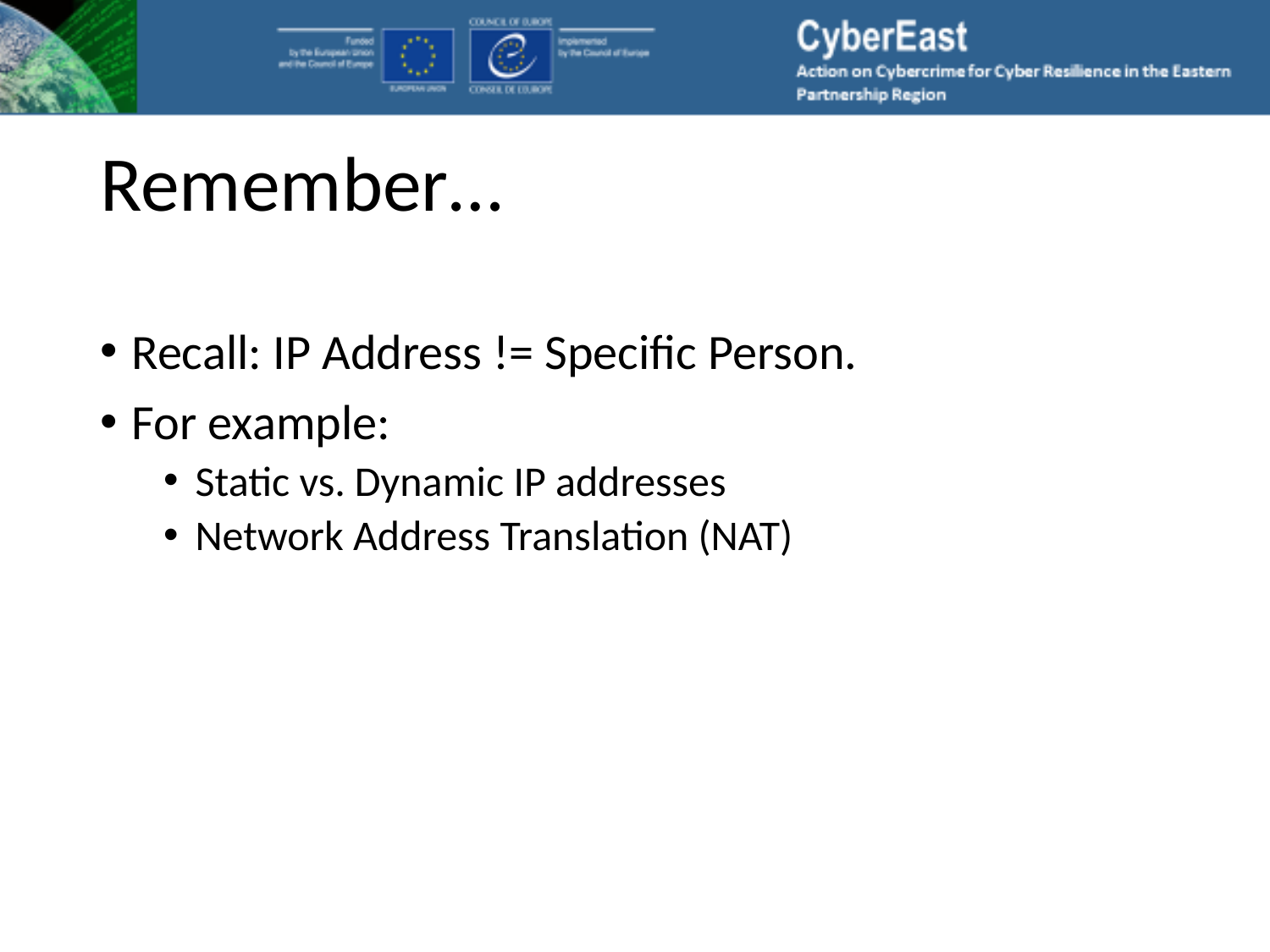

# Remember…
Recall: IP Address != Specific Person.
For example:
Static vs. Dynamic IP addresses
Network Address Translation (NAT)